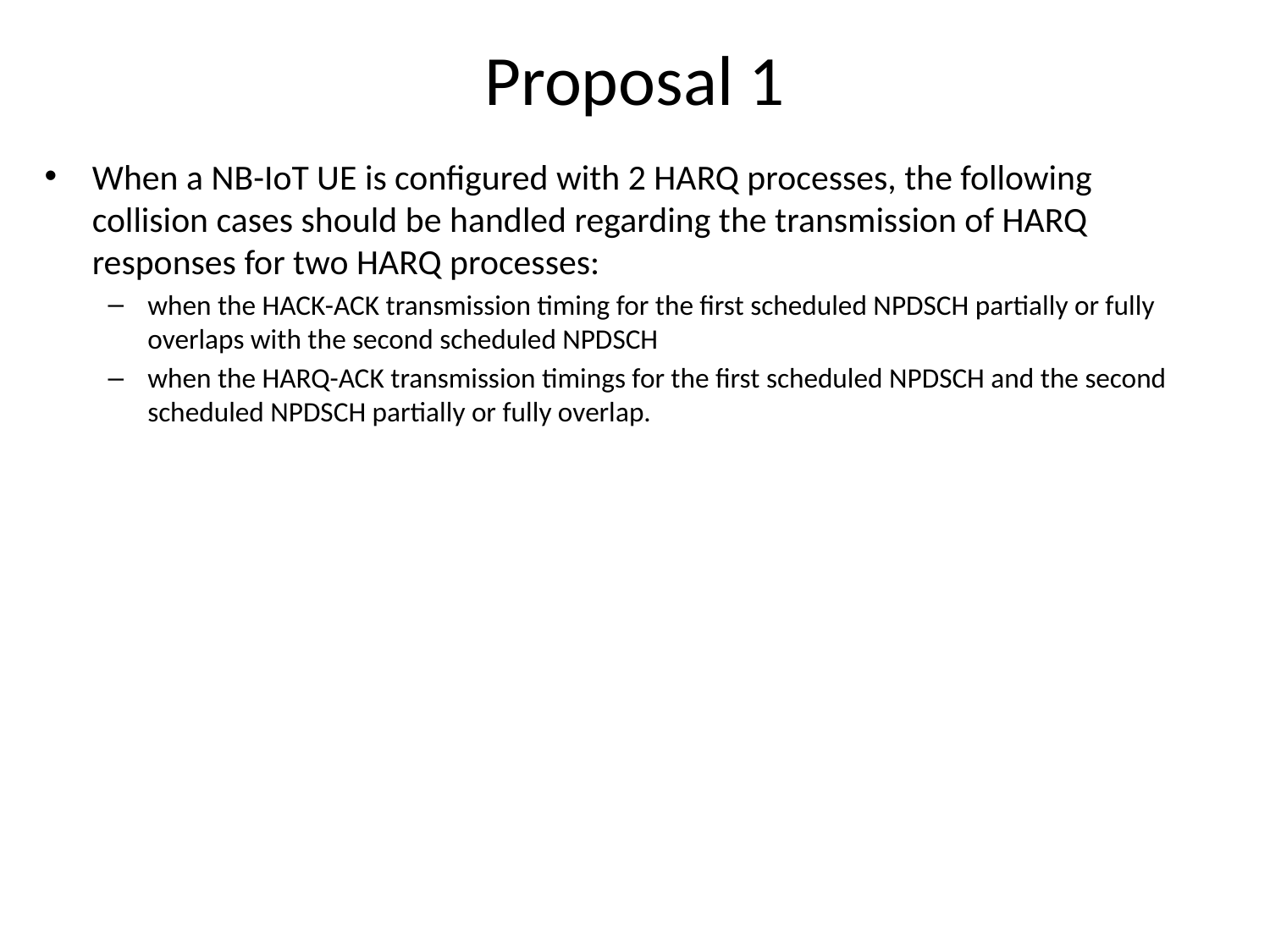

Proposal 1
When a NB-IoT UE is configured with 2 HARQ processes, the following collision cases should be handled regarding the transmission of HARQ responses for two HARQ processes:
when the HACK-ACK transmission timing for the first scheduled NPDSCH partially or fully overlaps with the second scheduled NPDSCH
when the HARQ-ACK transmission timings for the first scheduled NPDSCH and the second scheduled NPDSCH partially or fully overlap.